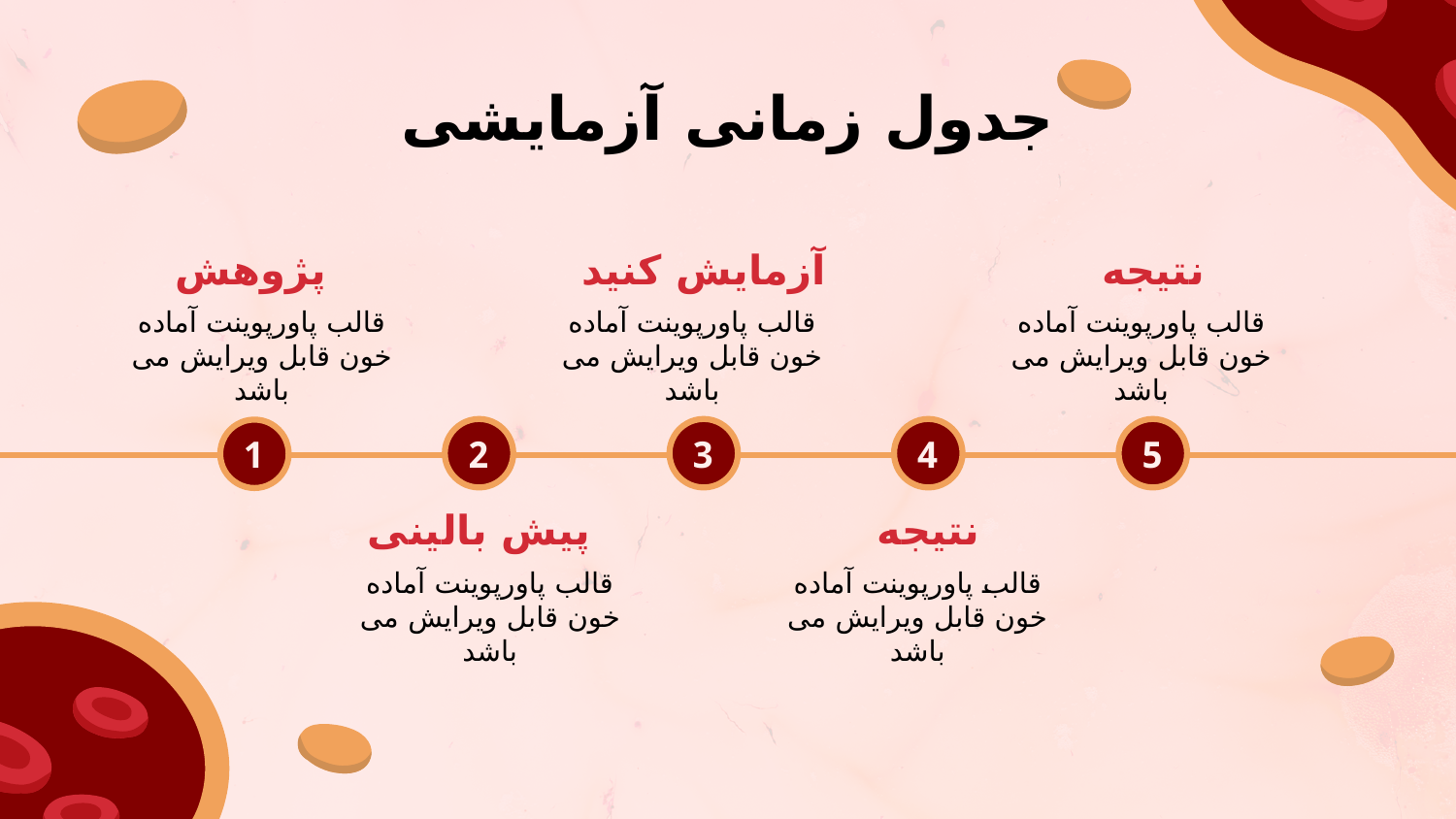

# جدول زمانی آزمایشی
پژوهش
آزمایش کنید
نتیجه
قالب پاورپوینت آماده خون قابل ویرایش می باشد
قالب پاورپوینت آماده خون قابل ویرایش می باشد
قالب پاورپوینت آماده خون قابل ویرایش می باشد
2
3
4
5
1
پیش بالینی
نتیجه
قالب پاورپوینت آماده خون قابل ویرایش می باشد
قالب پاورپوینت آماده خون قابل ویرایش می باشد